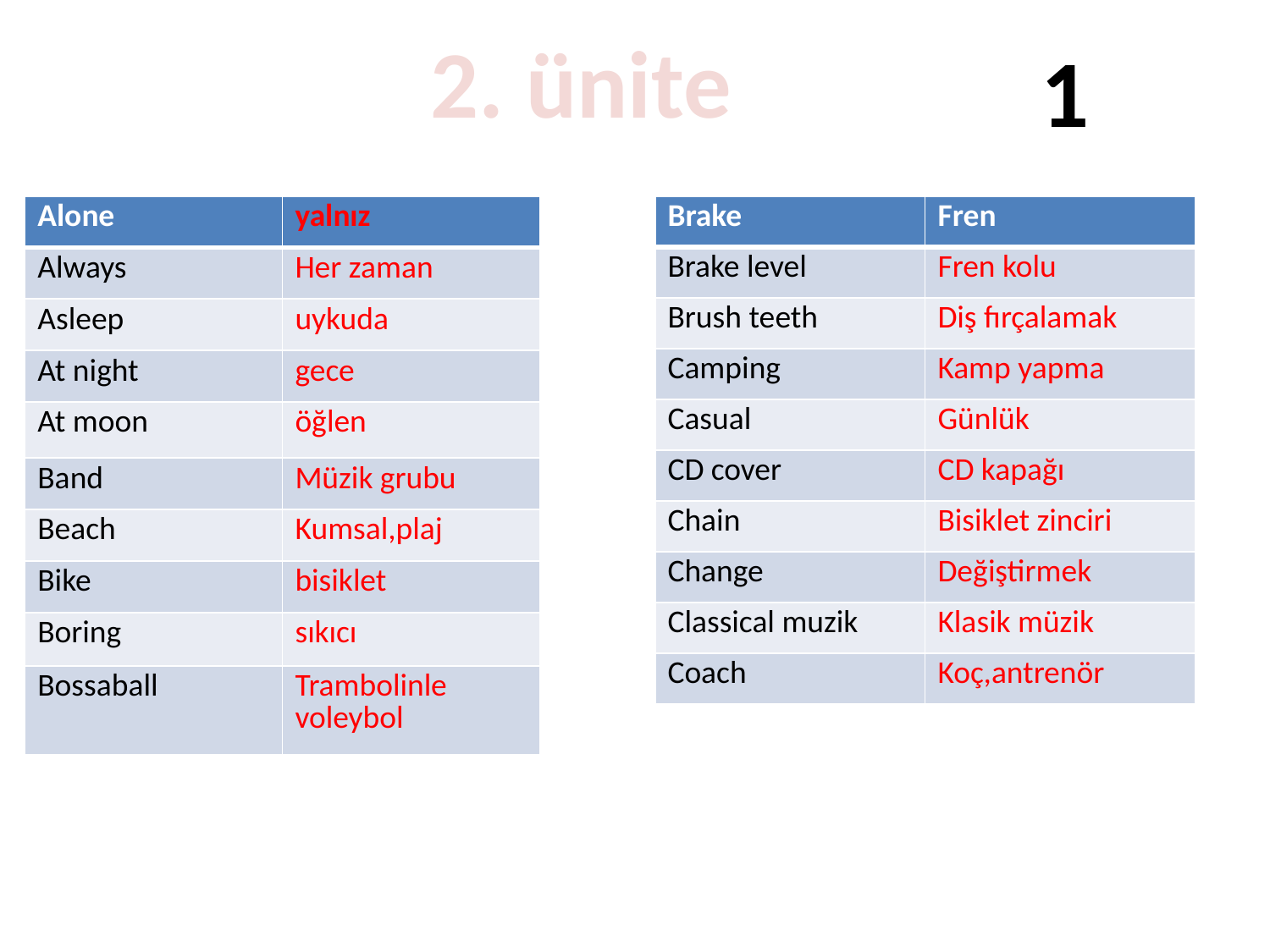

2. ünite
1
| Alone | yalnız |
| --- | --- |
| Always | Her zaman |
| Asleep | uykuda |
| At night | gece |
| At moon | öğlen |
| Band | Müzik grubu |
| Beach | Kumsal,plaj |
| Bike | bisiklet |
| Boring | sıkıcı |
| Bossaball | Trambolinle voleybol |
| Brake | Fren |
| --- | --- |
| Brake level | Fren kolu |
| Brush teeth | Diş fırçalamak |
| Camping | Kamp yapma |
| Casual | Günlük |
| CD cover | CD kapağı |
| Chain | Bisiklet zinciri |
| Change | Değiştirmek |
| Classical muzik | Klasik müzik |
| Coach | Koç,antrenör |